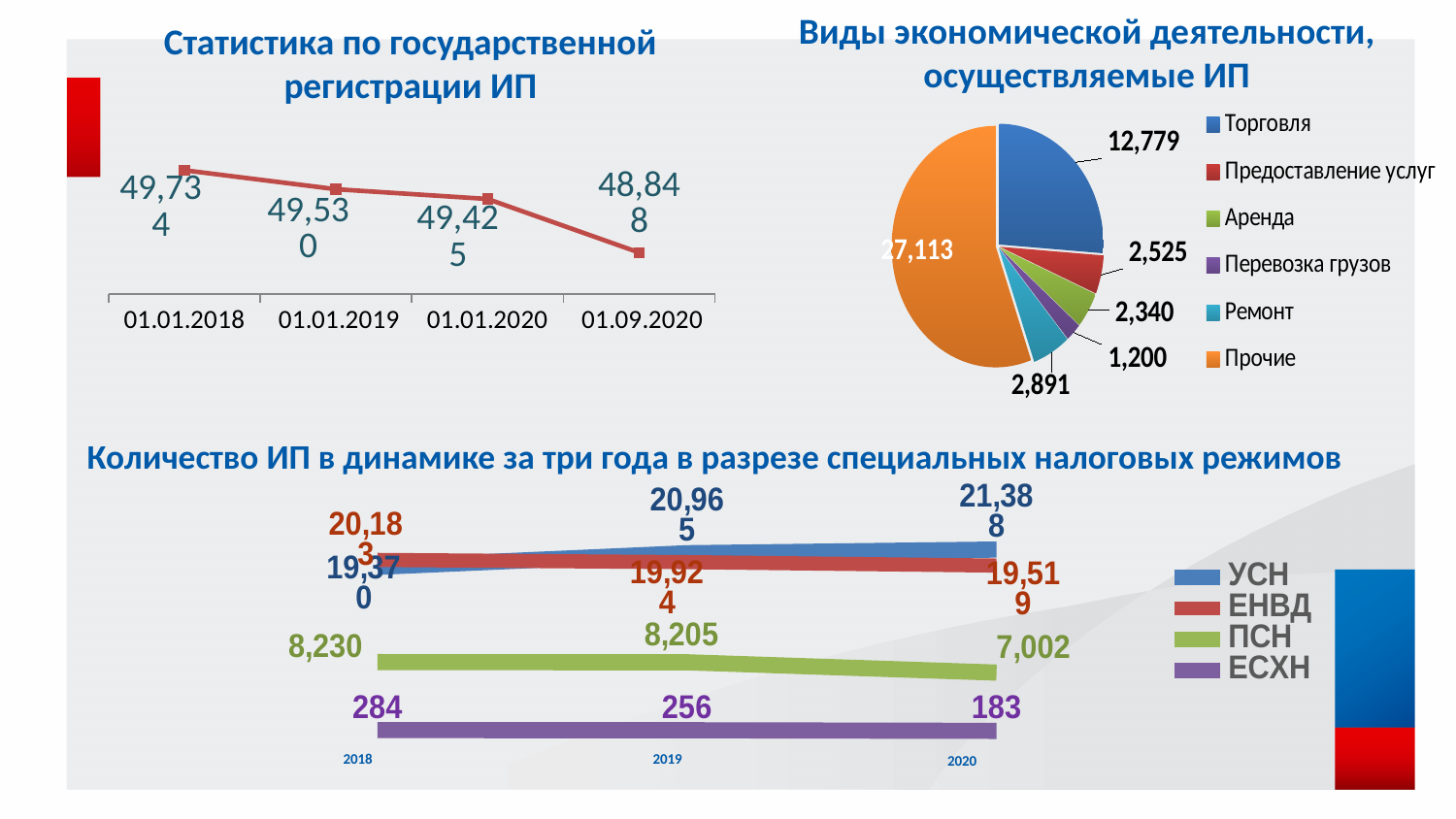

Виды экономической деятельности, осуществляемые ИП
Статистика по государственной регистрации ИП

### Chart

| Category | на 01.09.2020 |
|---|---|
| Торговля | 12779.0 |
| Предоставление услуг | 2525.0 |
| Аренда | 2340.0 |
| Перевозка грузов | 1200.0 |
| Ремонт | 2891.0 |
| Прочие | 27113.0 |

### Chart

| Category | Ряд 1 |
|---|---|
| 01.01.2018 | 49734.0 |
|  01.01.2019 | 49530.0 |
| 01.01.2020 | 49425.0 |
|  01.09.2020 | 48848.0 |
Количество ИП в динамике за три года в разрезе специальных налоговых режимов

### Chart

| Category | УСН | ЕНВД | ПСН | ЕСХН |
|---|---|---|---|---|
| на 01.01.2018                                                                       всего 48 067 | 19370.0 | 20183.0 | 8230.0 | 284.0 |
| на 01.01.2019                                       всего 49 350 | 20965.0 | 19924.0 | 8205.0 | 256.0 |
| на 01.01.2020                                                     всего 48 092 | 21388.0 | 19519.0 | 7002.0 | 183.0 |
2018
2019
2020